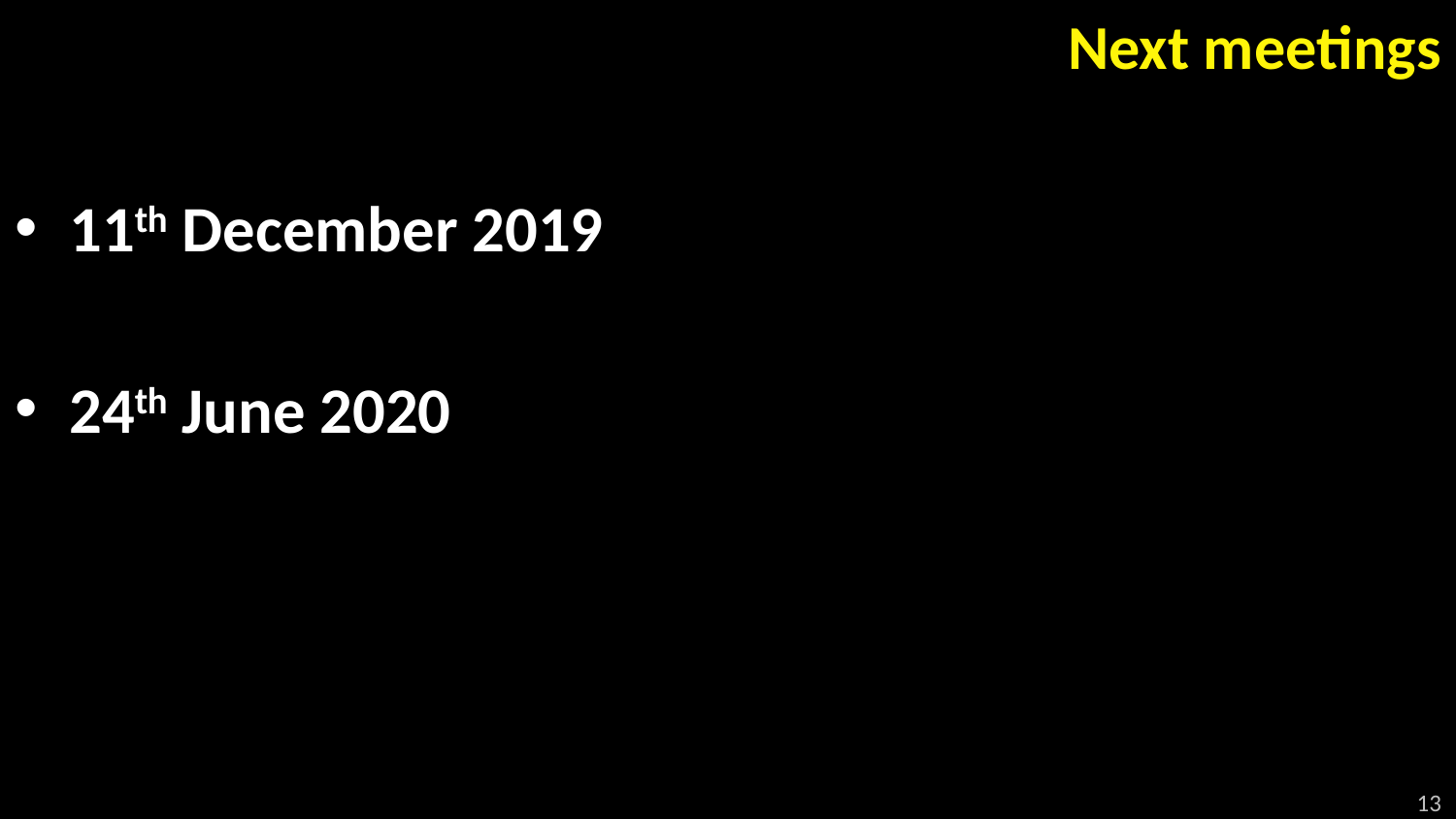

# Next meetings

11th December 2019

24th June 2020
13